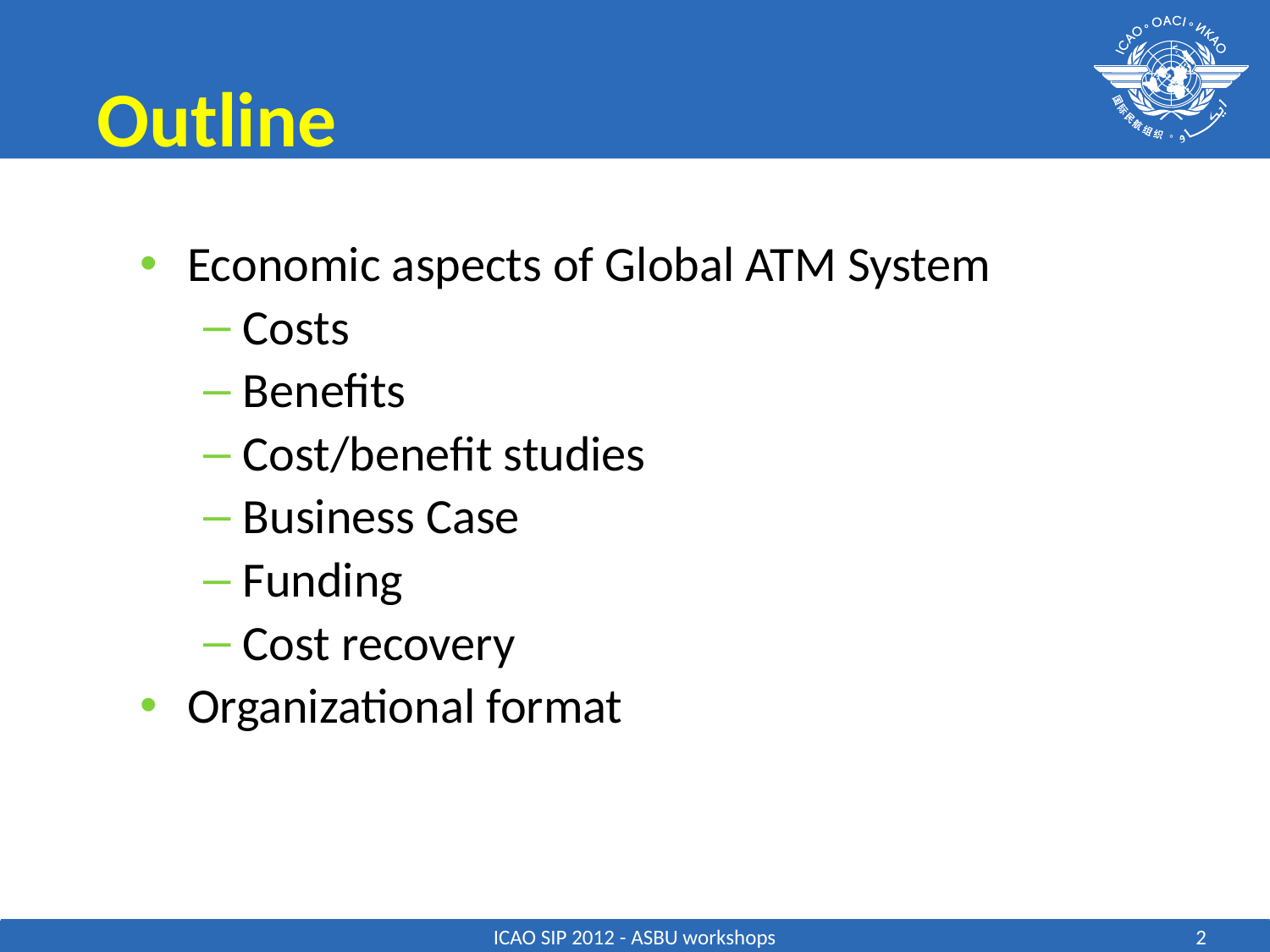

Outline
Economic aspects of Global ATM System
Costs
Benefits
Cost/benefit studies
Business Case
Funding
Cost recovery
Organizational format
2
ICAO SIP 2012 - ASBU workshops